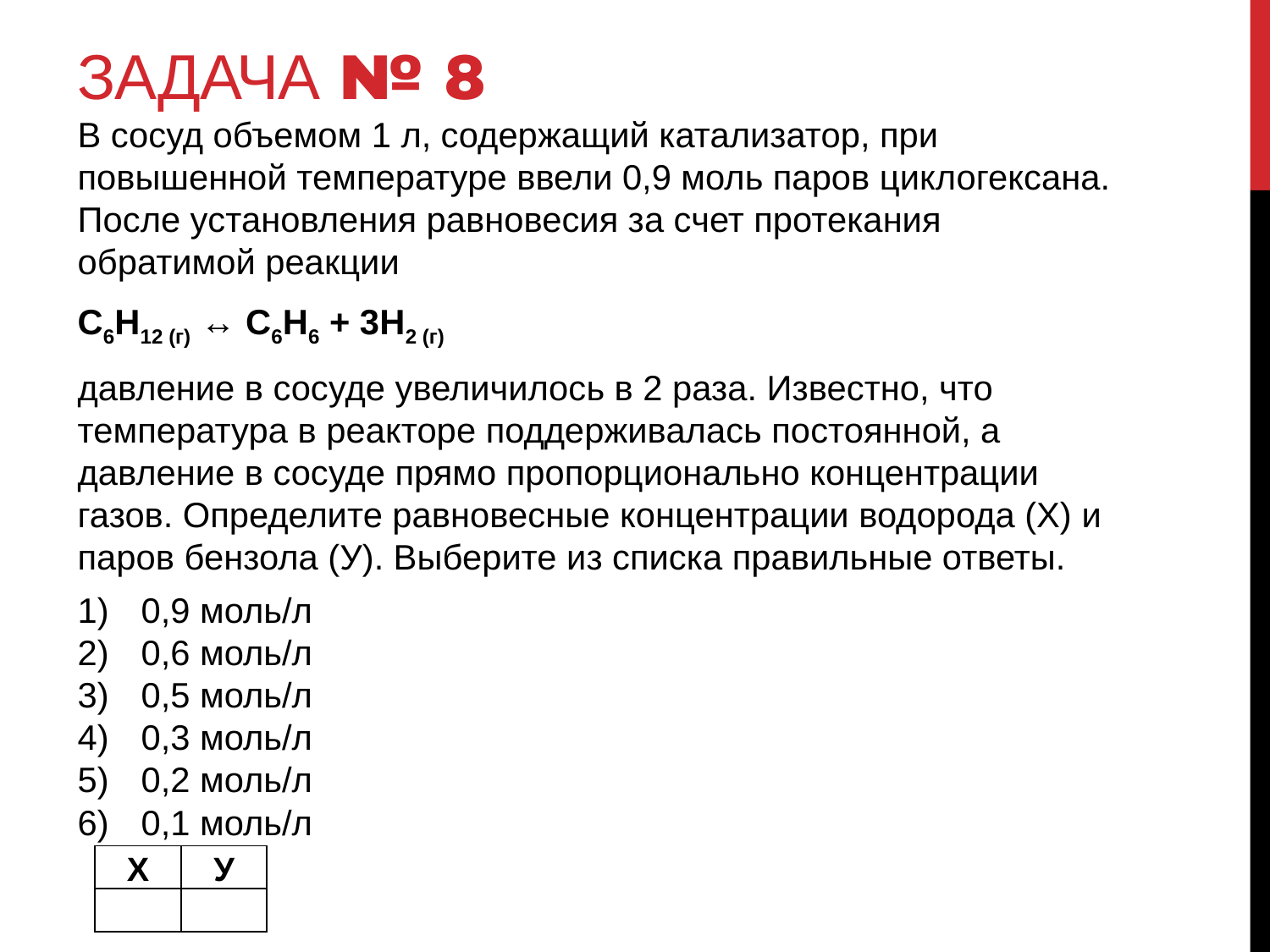

# Задача № 8
В сосуд объемом 1 л, содержащий катализатор, при повышенной температуре ввели 0,9 моль паров циклогексана. После установления равновесия за счет протекания обратимой реакции
С6Н12 (г) ↔ С6Н6 + 3Н2 (г)
давление в сосуде увеличилось в 2 раза. Известно, что температура в реакторе поддерживалась постоянной, а давление в сосуде прямо пропорционально концентрации газов. Определите равновесные концентрации водорода (Х) и паров бензола (У). Выберите из списка правильные ответы.
0,9 моль/л
0,6 моль/л
0,5 моль/л
0,3 моль/л
0,2 моль/л
0,1 моль/л

| Х | У |
| --- | --- |
|  |  |